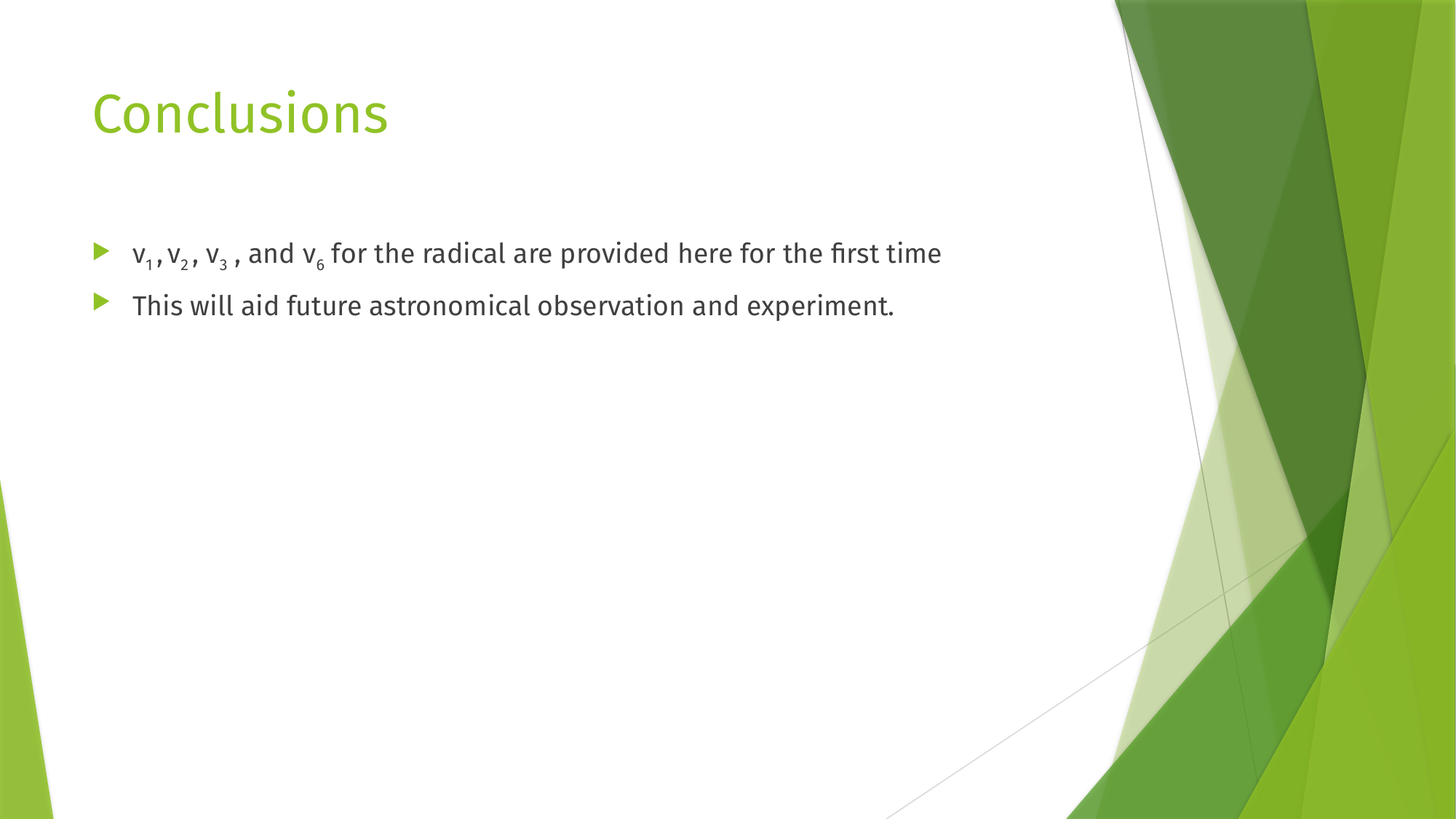

# Conclusions
ν1 , ν2 , ν3 , and ν6 for the radical are provided here for the first time
This will aid future astronomical observation and experiment.